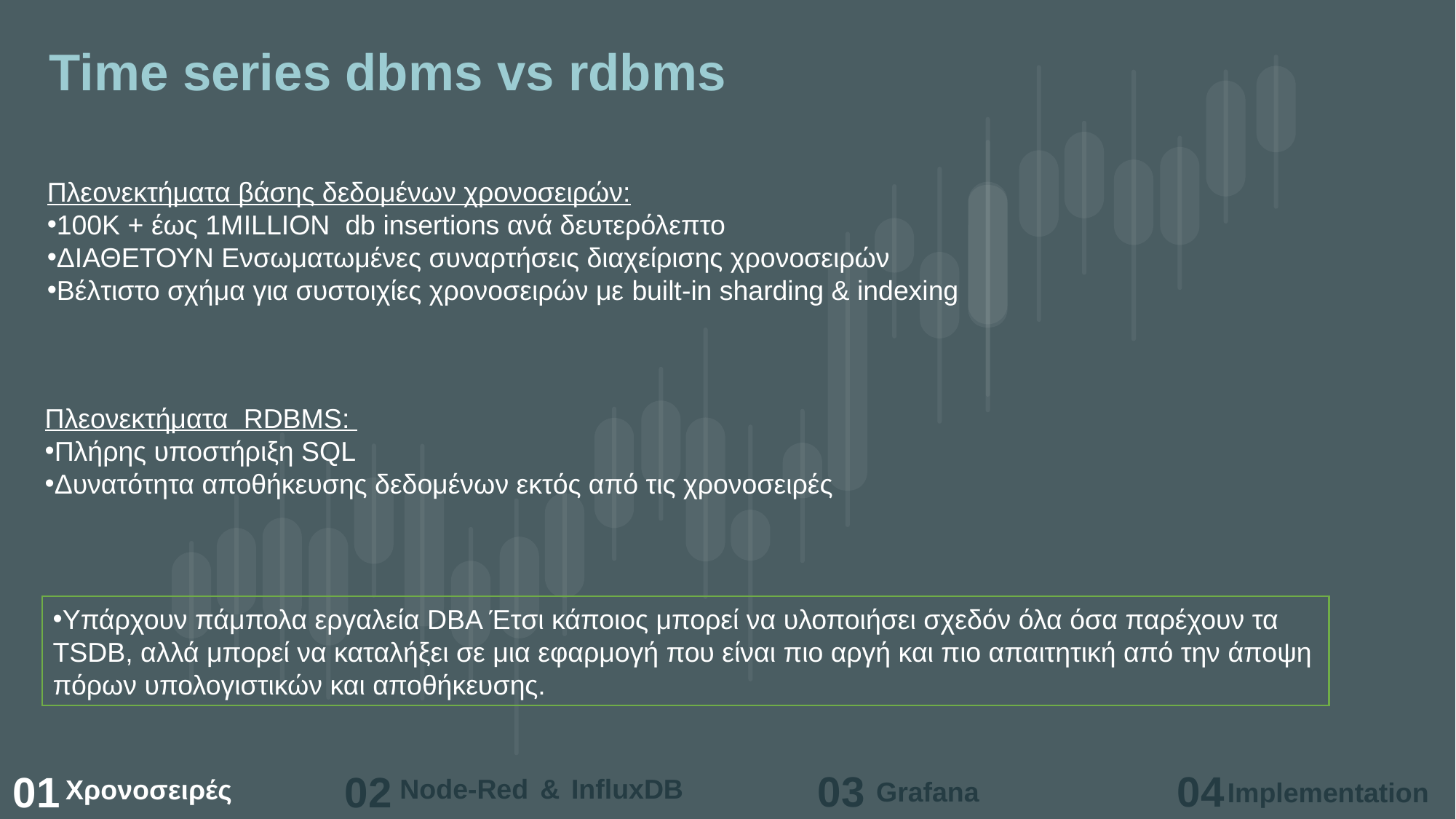

Time series dbms vs rdbms
Πλεονεκτήματα βάσης δεδομένων χρονοσειρών:
100K + έως 1MILLION  db insertions ανά δευτερόλεπτο
ΔΙΑΘΕΤΟΥΝ Ενσωματωμένες συναρτήσεις διαχείρισης χρονοσειρών
Βέλτιστο σχήμα για συστοιχίες χρονοσειρών με built-in sharding & indexing

Πλεονεκτήματα  RDBMS:
Πλήρης υποστήριξη SQL
Δυνατότητα αποθήκευσης δεδομένων εκτός από τις χρονοσειρές
Υπάρχουν πάμπολα εργαλεία DBA Έτσι κάποιος μπορεί να υλοποιήσει σχεδόν όλα όσα παρέχουν τα TSDB, αλλά μπορεί να καταλήξει σε μια εφαρμογή που είναι πιο αργή και πιο απαιτητική από την άποψη πόρων υπολογιστικών και αποθήκευσης.
Node-Red & InfluxDB
03
04
01
02
Χρονοσειρές
Grafana
Implementation